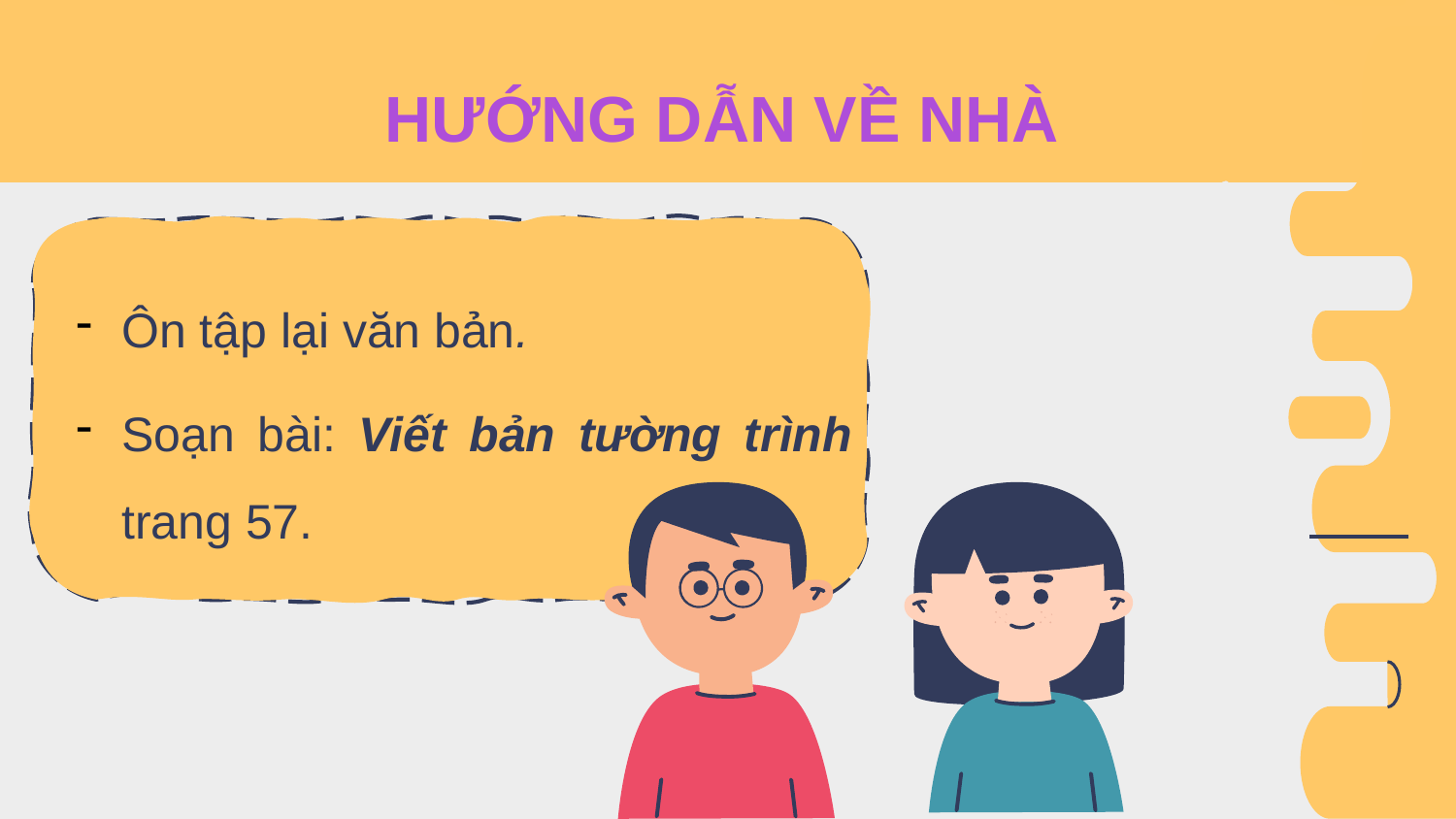

HƯỚNG DẪN VỀ NHÀ
Ôn tập lại văn bản.
Soạn bài: Viết bản tường trình trang 57.